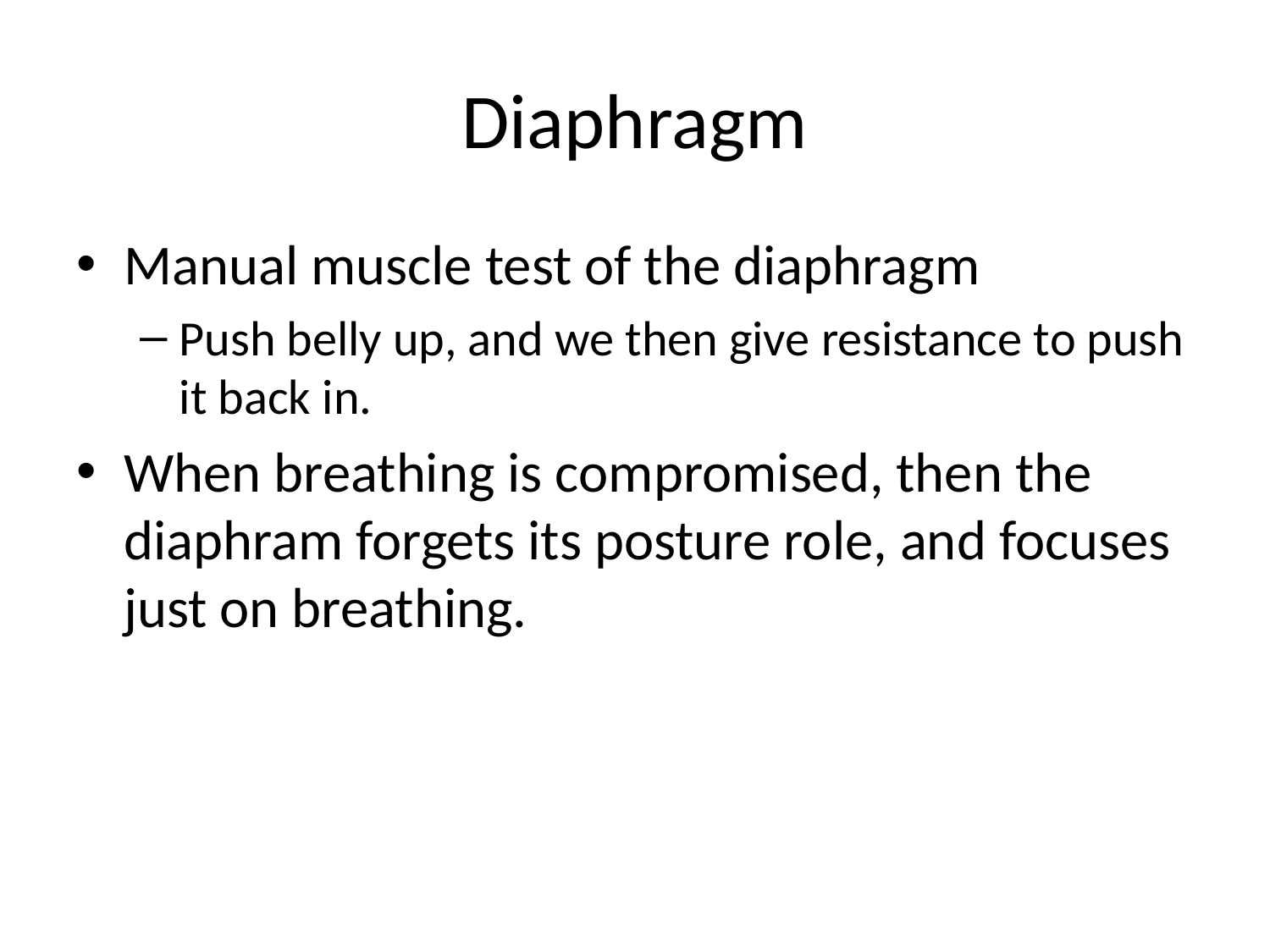

# Diaphragm
Manual muscle test of the diaphragm
Push belly up, and we then give resistance to push it back in.
When breathing is compromised, then the diaphram forgets its posture role, and focuses just on breathing.